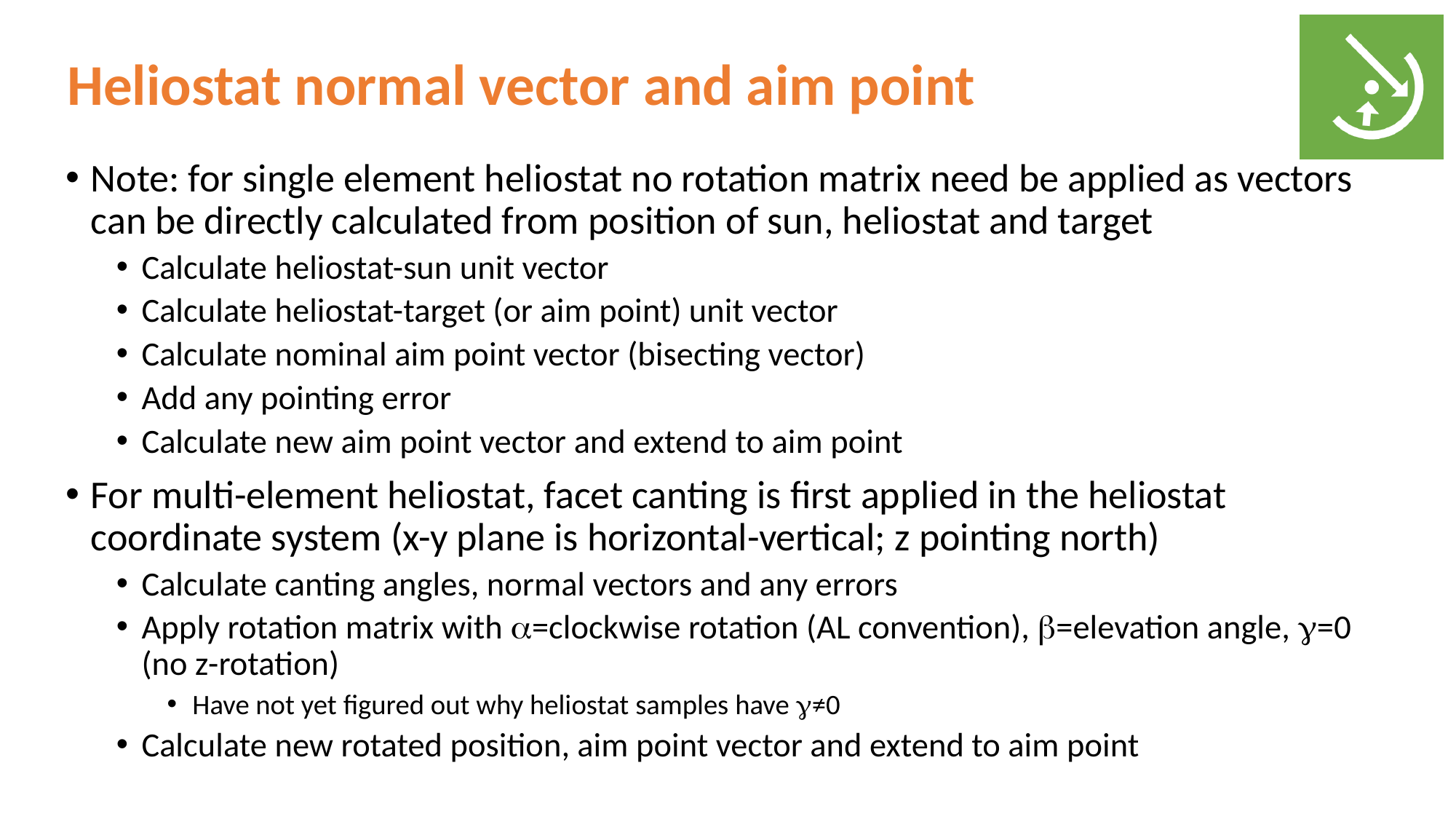

# Heliostat normal vector and aim point
Note: for single element heliostat no rotation matrix need be applied as vectors can be directly calculated from position of sun, heliostat and target
Calculate heliostat-sun unit vector
Calculate heliostat-target (or aim point) unit vector
Calculate nominal aim point vector (bisecting vector)
Add any pointing error
Calculate new aim point vector and extend to aim point
For multi-element heliostat, facet canting is first applied in the heliostat coordinate system (x-y plane is horizontal-vertical; z pointing north)
Calculate canting angles, normal vectors and any errors
Apply rotation matrix with α=clockwise rotation (AL convention), β=elevation angle, γ=0 (no z-rotation)
Have not yet figured out why heliostat samples have γ≠0
Calculate new rotated position, aim point vector and extend to aim point